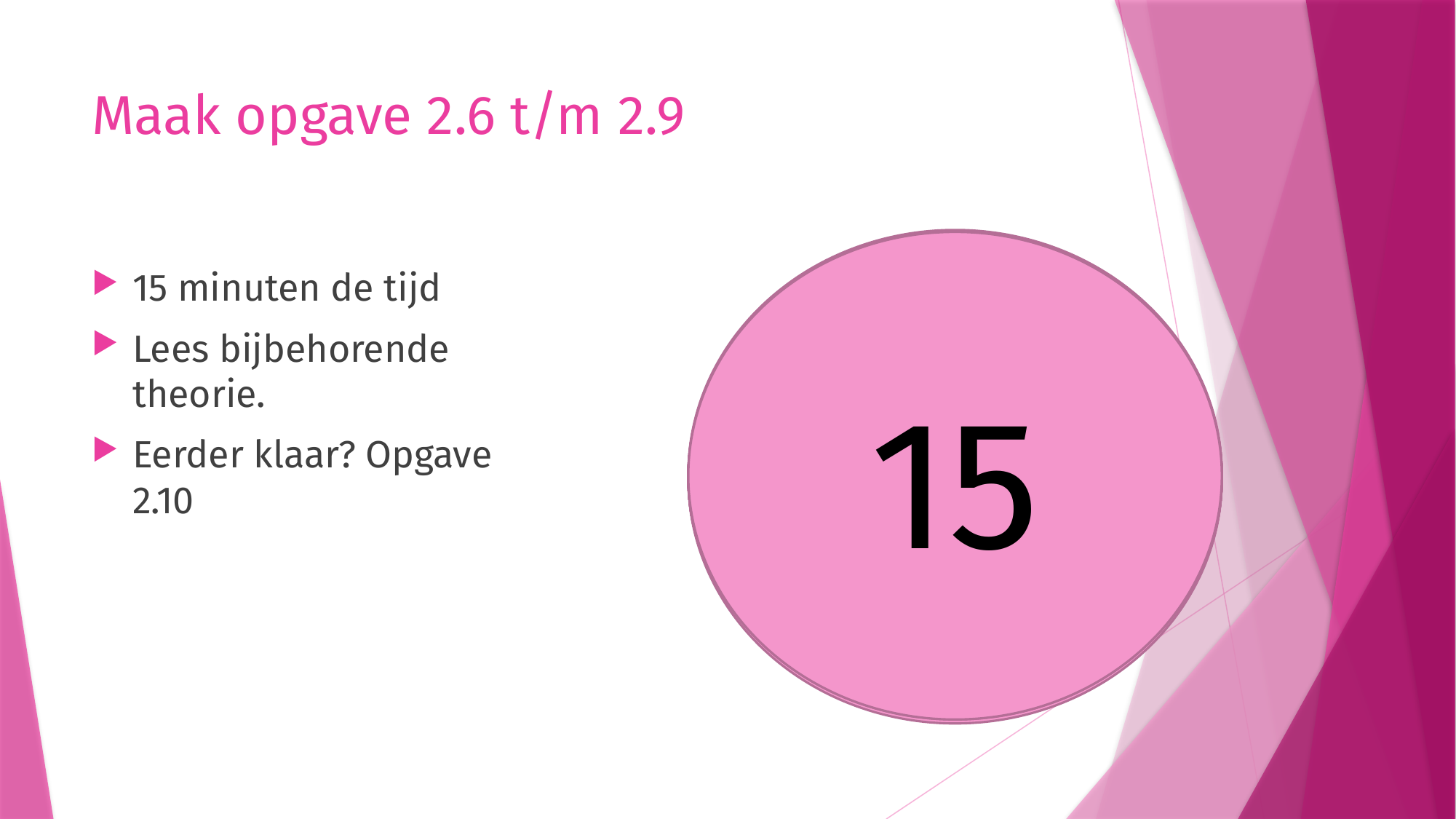

# Maak opgave 2.6 t/m 2.9
10
15
14
9
8
11
12
5
6
7
4
3
1
2
13
15 minuten de tijd
Lees bijbehorende theorie.
Eerder klaar? Opgave 2.10